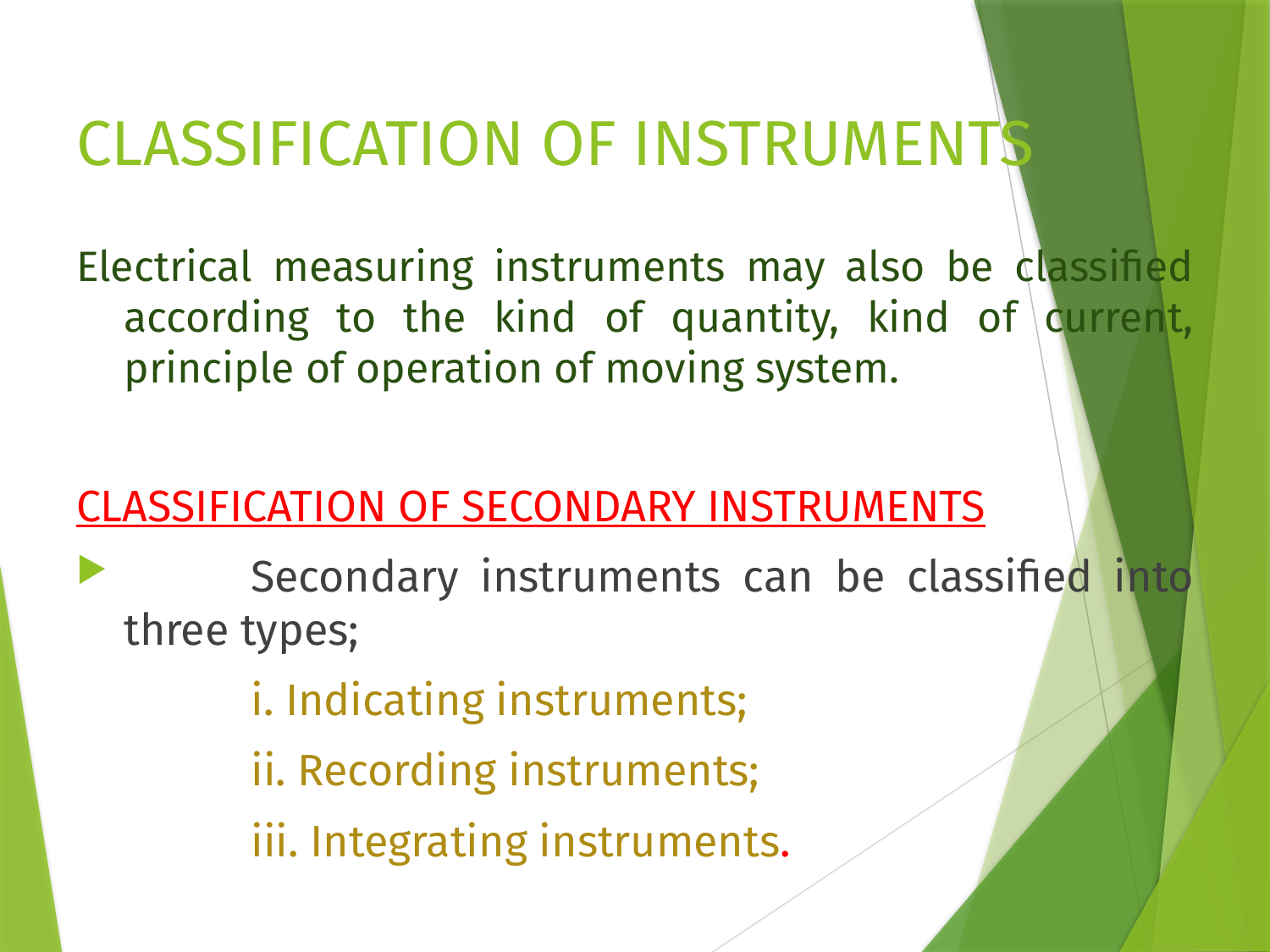

# CLASSIFICATION OF INSTRUMENTS
Electrical measuring instruments may also be classified according to the kind of quantity, kind of current, principle of operation of moving system.

CLASSIFICATION OF SECONDARY INSTRUMENTS
	Secondary instruments can be classified into three types;
		i. Indicating instruments;
		ii. Recording instruments;
		iii. Integrating instruments.